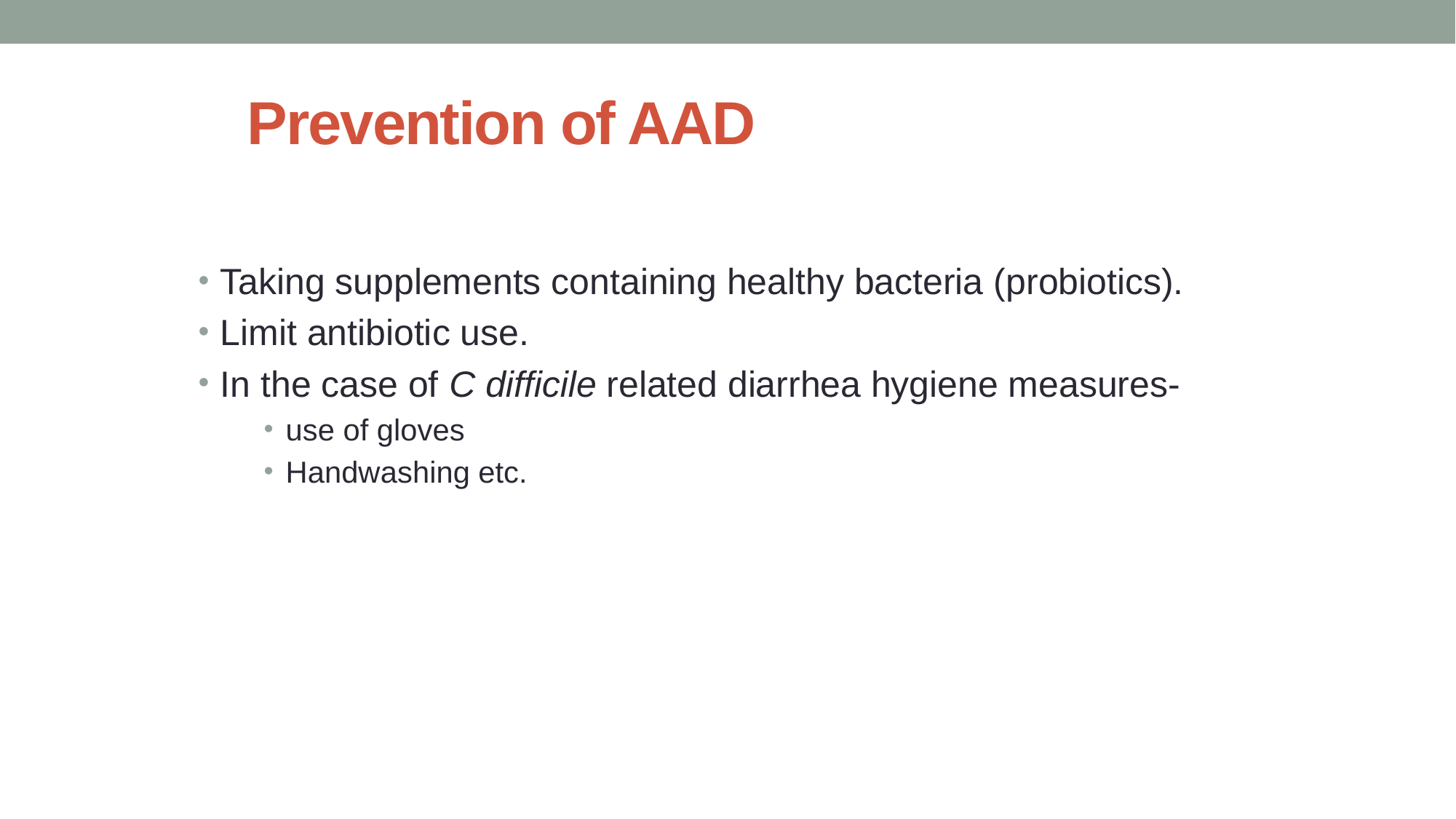

# Prevention of AAD
Taking supplements containing healthy bacteria (probiotics).
Limit antibiotic use.
In the case of C difficile related diarrhea hygiene measures-
use of gloves
Handwashing etc.